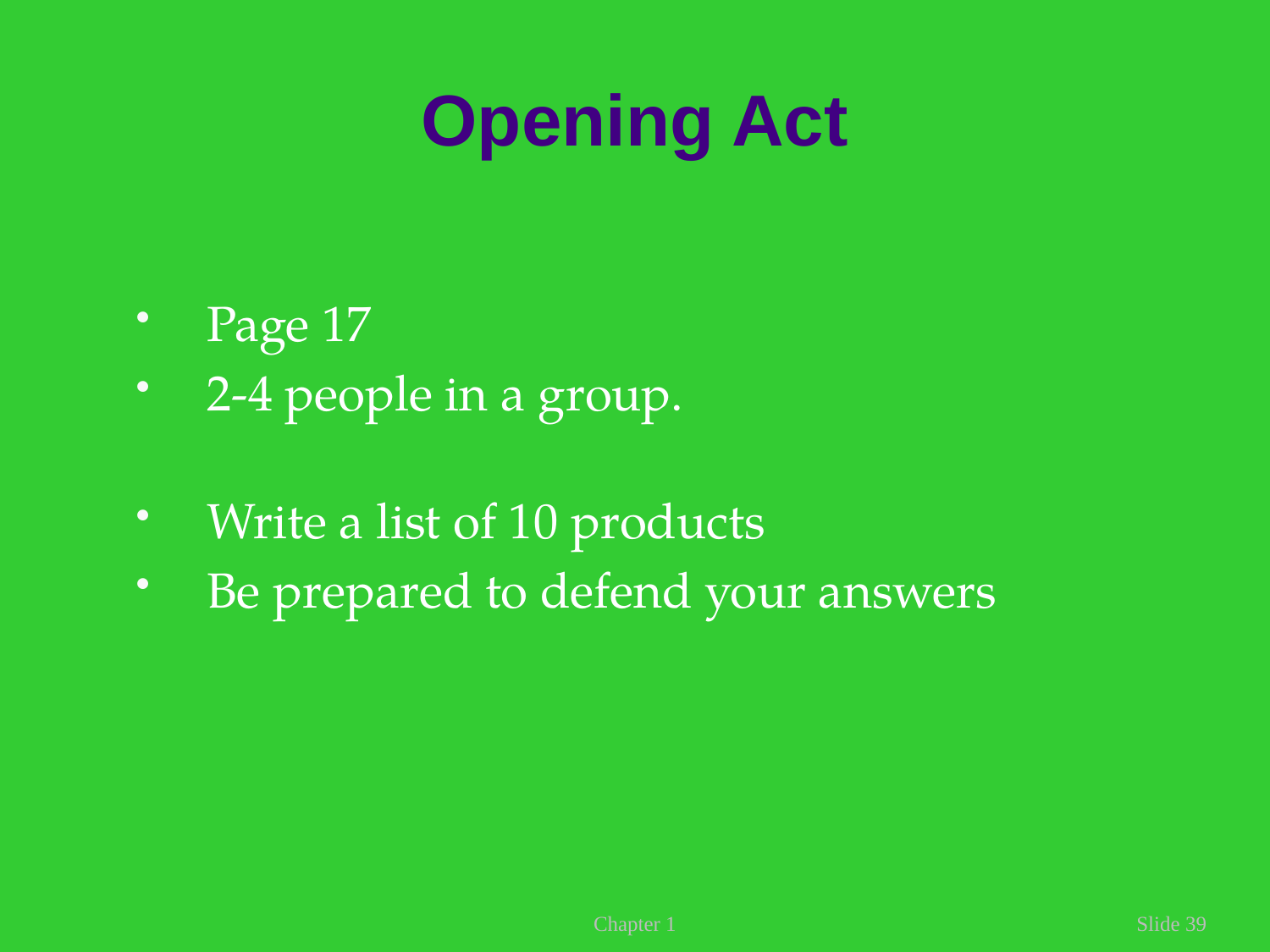

# Opening Act
 Page 17
 2-4 people in a group.
 Write a list of 10 products
 Be prepared to defend your answers
Chapter 1
Slide 39